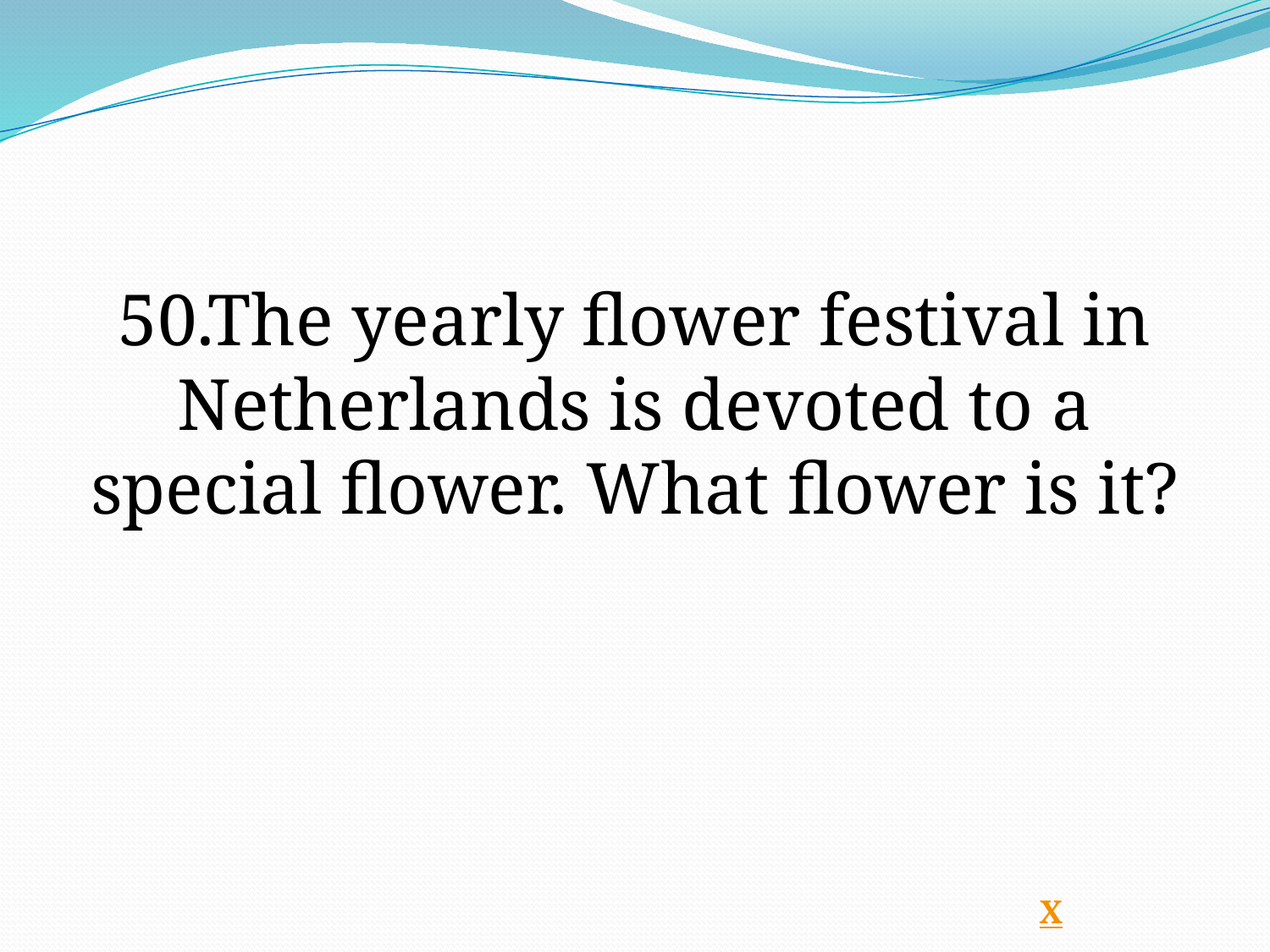

50.The yearly flower festival in Netherlands is devoted to a special flower. What flower is it?
Х